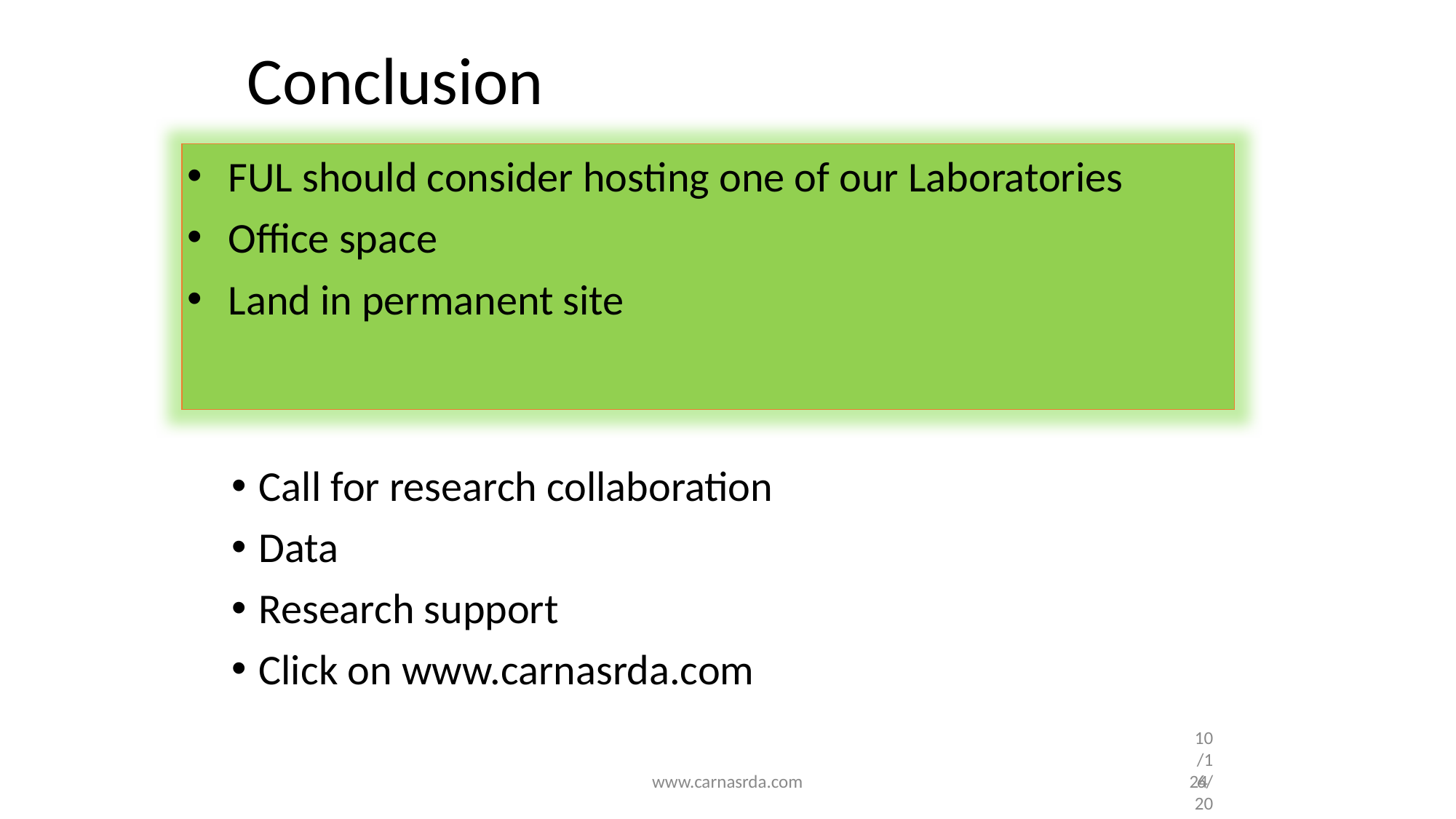

# Conclusion
FUL should consider hosting one of our Laboratories
Office space
Land in permanent site
Call for research collaboration
Data
Research support
Click on www.carnasrda.com
www.carnasrda.com
24
10/16/2022